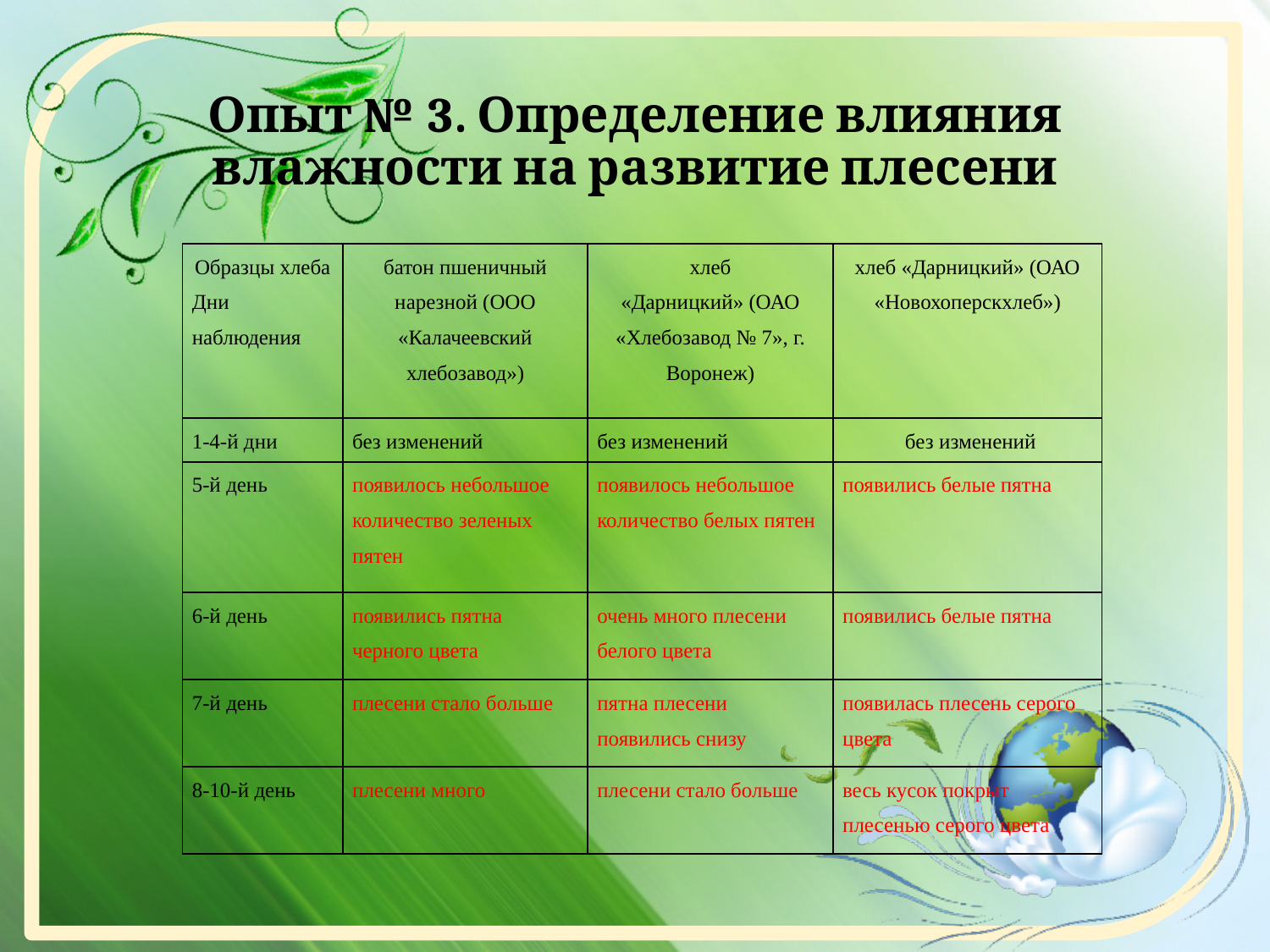

# Опыт № 3. Определение влияния влажности на развитие плесени
| Образцы хлеба Дни наблюдения | батон пшеничный нарезной (ООО «Калачеевский хлебозавод») | хлеб «Дарницкий» (ОАО «Хлебозавод № 7», г. Воронеж) | хлеб «Дарницкий» (ОАО «Новохоперскхлеб») |
| --- | --- | --- | --- |
| 1-4-й дни | без изменений | без изменений | без изменений |
| 5-й день | появилось небольшое количество зеленых пятен | появилось небольшое количество белых пятен | появились белые пятна |
| 6-й день | появились пятна черного цвета | очень много плесени белого цвета | появились белые пятна |
| 7-й день | плесени стало больше | пятна плесени появились снизу | появилась плесень серого цвета |
| 8-10-й день | плесени много | плесени стало больше | весь кусок покрыт плесенью серого цвета |